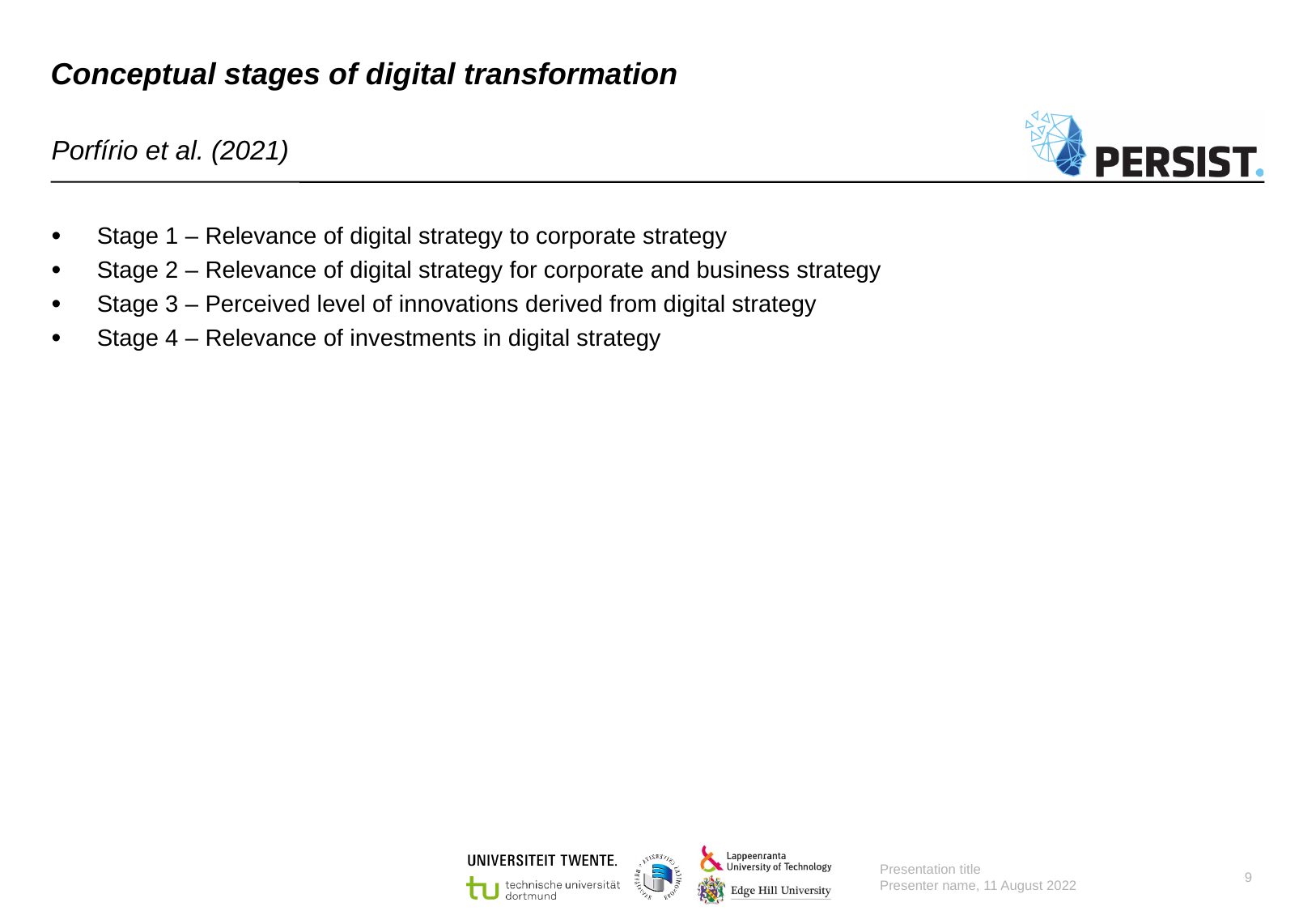

# Conceptual stages of digital transformation
Porfírio et al. (2021)
Stage 1 – Relevance of digital strategy to corporate strategy
Stage 2 – Relevance of digital strategy for corporate and business strategy
Stage 3 – Perceived level of innovations derived from digital strategy
Stage 4 – Relevance of investments in digital strategy

Presentation title
Presenter name, 11 August 2022
9